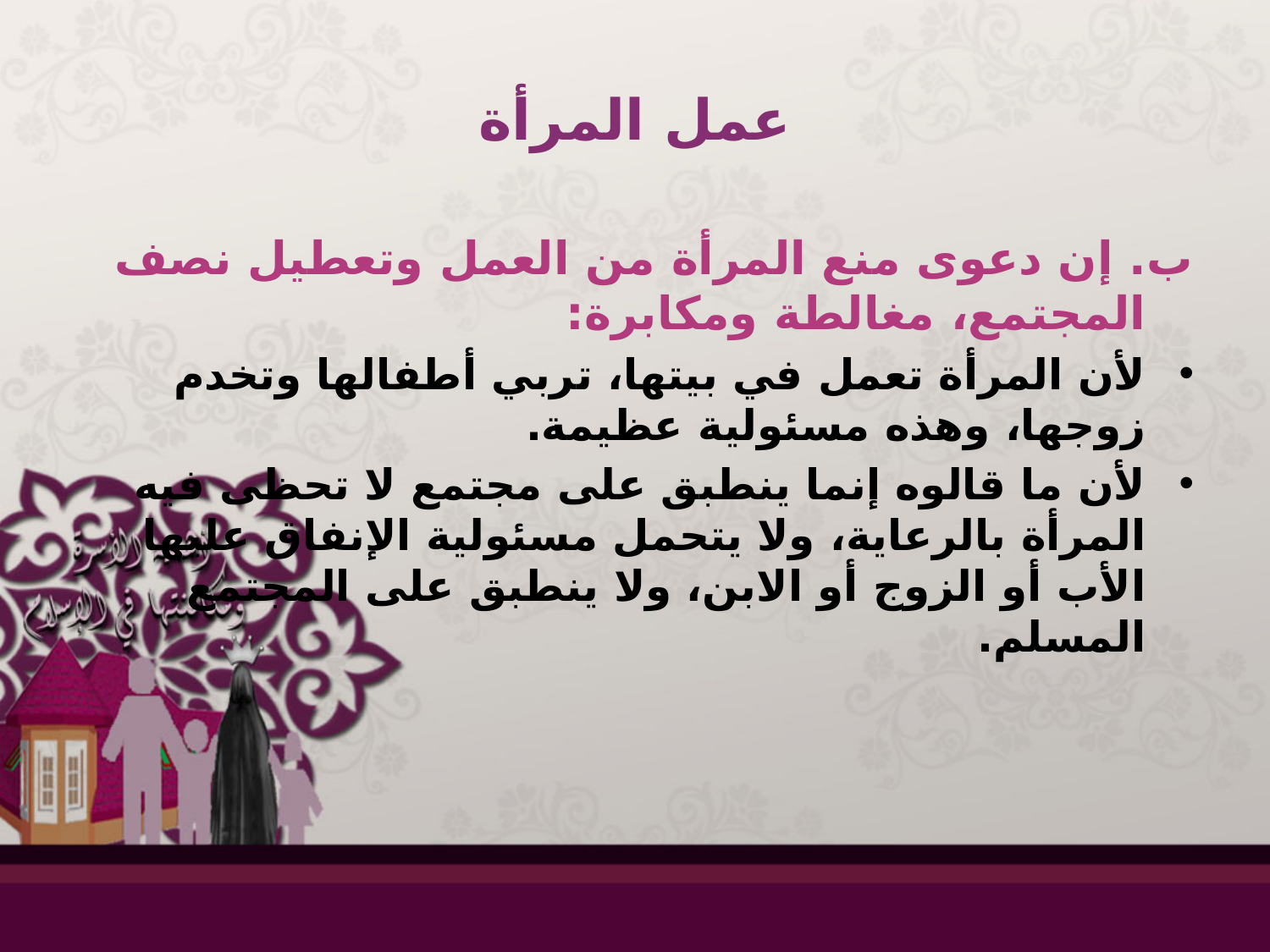

# عمل المرأة
ب. إن دعوى منع المرأة من العمل وتعطيل نصف المجتمع، مغالطة ومكابرة:
لأن المرأة تعمل في بيتها، تربي أطفالها وتخدم زوجها، وهذه مسئولية عظيمة.
لأن ما قالوه إنما ينطبق على مجتمع لا تحظى فيه المرأة بالرعاية، ولا يتحمل مسئولية الإنفاق عليها الأب أو الزوج أو الابن، ولا ينطبق على المجتمع المسلم.